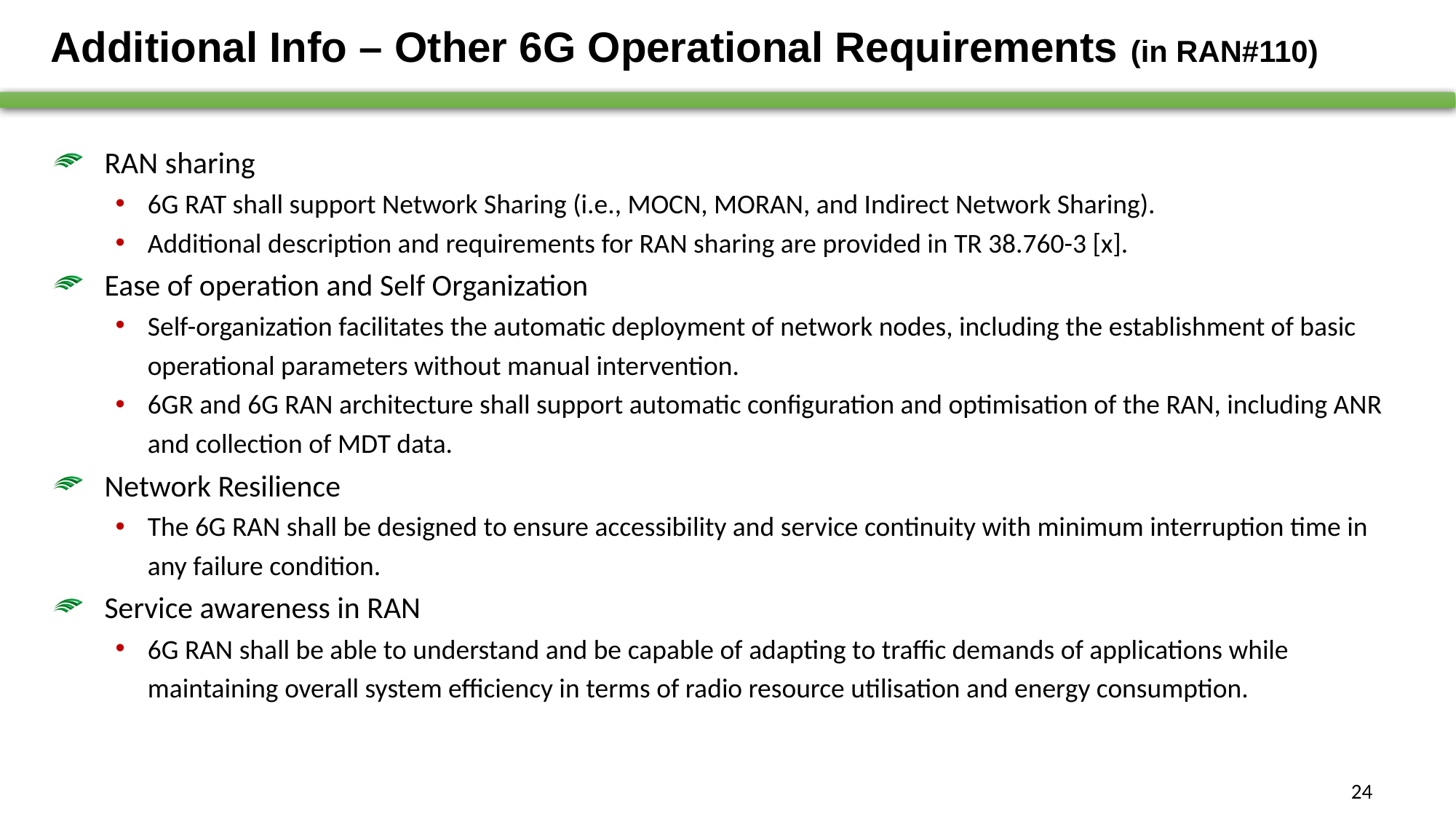

# Additional Info – Other 6G Operational Requirements (in RAN#110)
RAN sharing
6G RAT shall support Network Sharing (i.e., MOCN, MORAN, and Indirect Network Sharing).
Additional description and requirements for RAN sharing are provided in TR 38.760-3 [x].
Ease of operation and Self Organization
Self-organization facilitates the automatic deployment of network nodes, including the establishment of basic operational parameters without manual intervention.
6GR and 6G RAN architecture shall support automatic configuration and optimisation of the RAN, including ANR and collection of MDT data.
Network Resilience
The 6G RAN shall be designed to ensure accessibility and service continuity with minimum interruption time in any failure condition.
Service awareness in RAN
6G RAN shall be able to understand and be capable of adapting to traffic demands of applications while maintaining overall system efficiency in terms of radio resource utilisation and energy consumption.